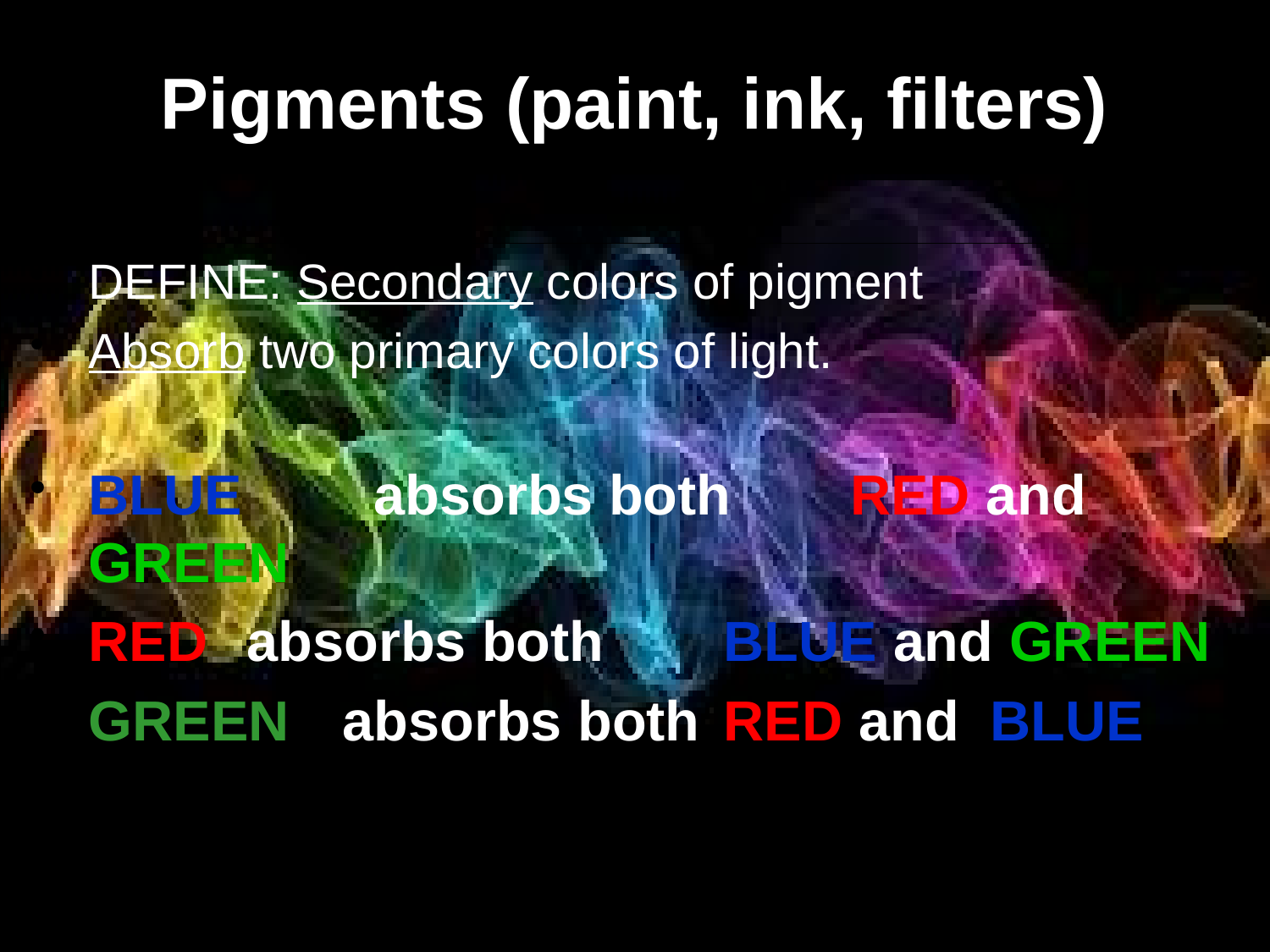

# Pigments (paint, ink, filters)
DEFINE: Secondary colors of pigment
Absorb two primary colors of light.

BLUE	  absorbs both	RED and GREEN
RED	  absorbs both	BLUE and GREEN
GREEN	absorbs both	RED and  BLUE